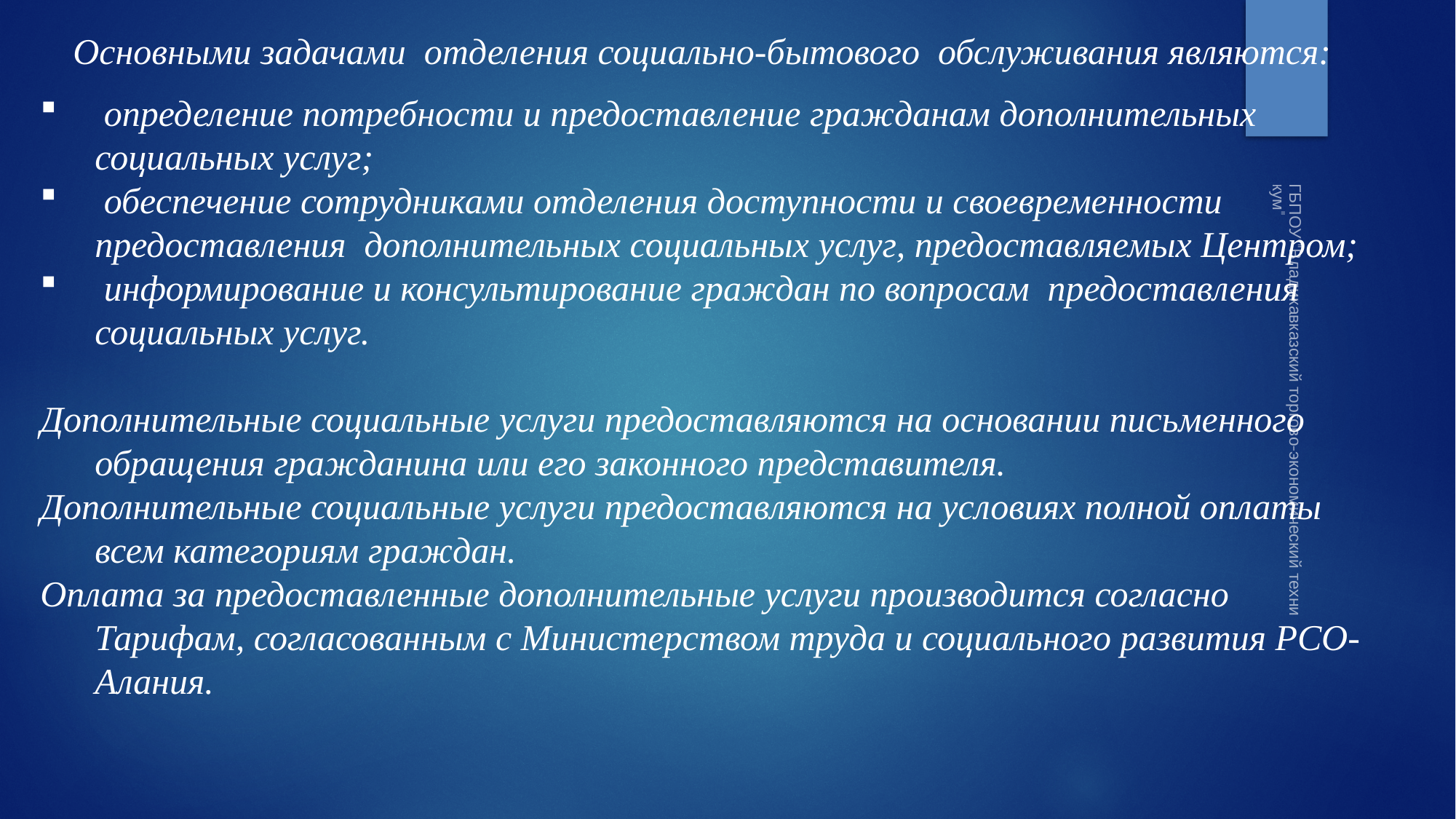

Основными задачами  отделения социально-бытового  обслуживания являются:
 определение потребности и предоставление гражданам дополнительных социальных услуг;
 обеспечение сотрудниками отделения доступности и своевременности предоставления  дополнительных социальных услуг, предоставляемых Центром;
 информирование и консультирование граждан по вопросам  предоставления социальных услуг.

Дополнительные социальные услуги предоставляются на основании письменного обращения гражданина или его законного представителя.
Дополнительные социальные услуги предоставляются на условиях полной оплаты всем категориям граждан.
Оплата за предоставленные дополнительные услуги производится согласно Тарифам, согласованным с Министерством труда и социального развития РСО-Алания.

ГБПОУ "Владикавказский торгово-экономический техникум"